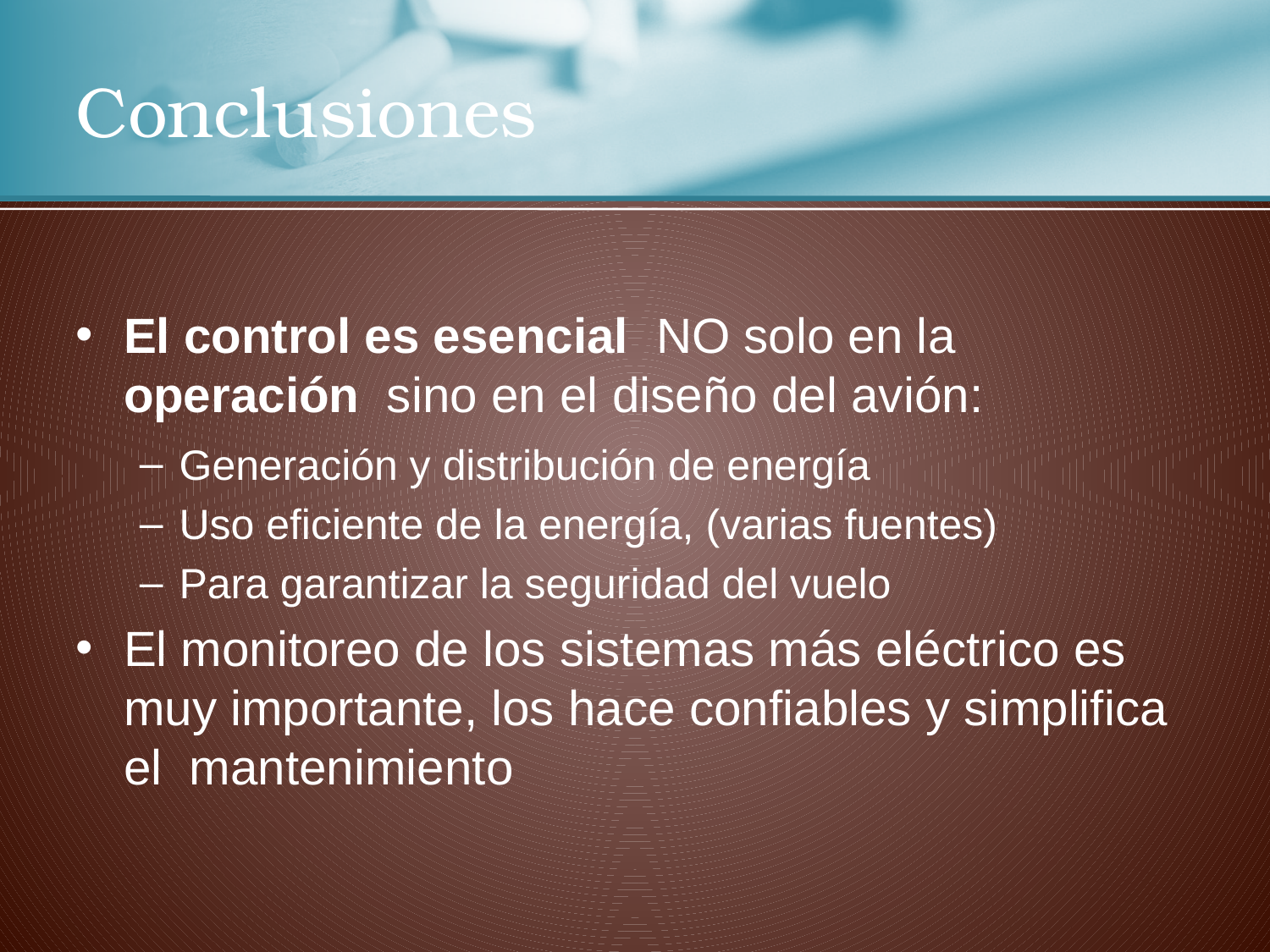

# Conclusiones

El control es esencial  NO solo en la operación  sino en el diseño del avión:
Generación y distribución de energía
Uso eficiente de la energía, (varias fuentes)
Para garantizar la seguridad del vuelo
El monitoreo de los sistemas más eléctrico es muy importante, los hace confiables y simplifica el  mantenimiento